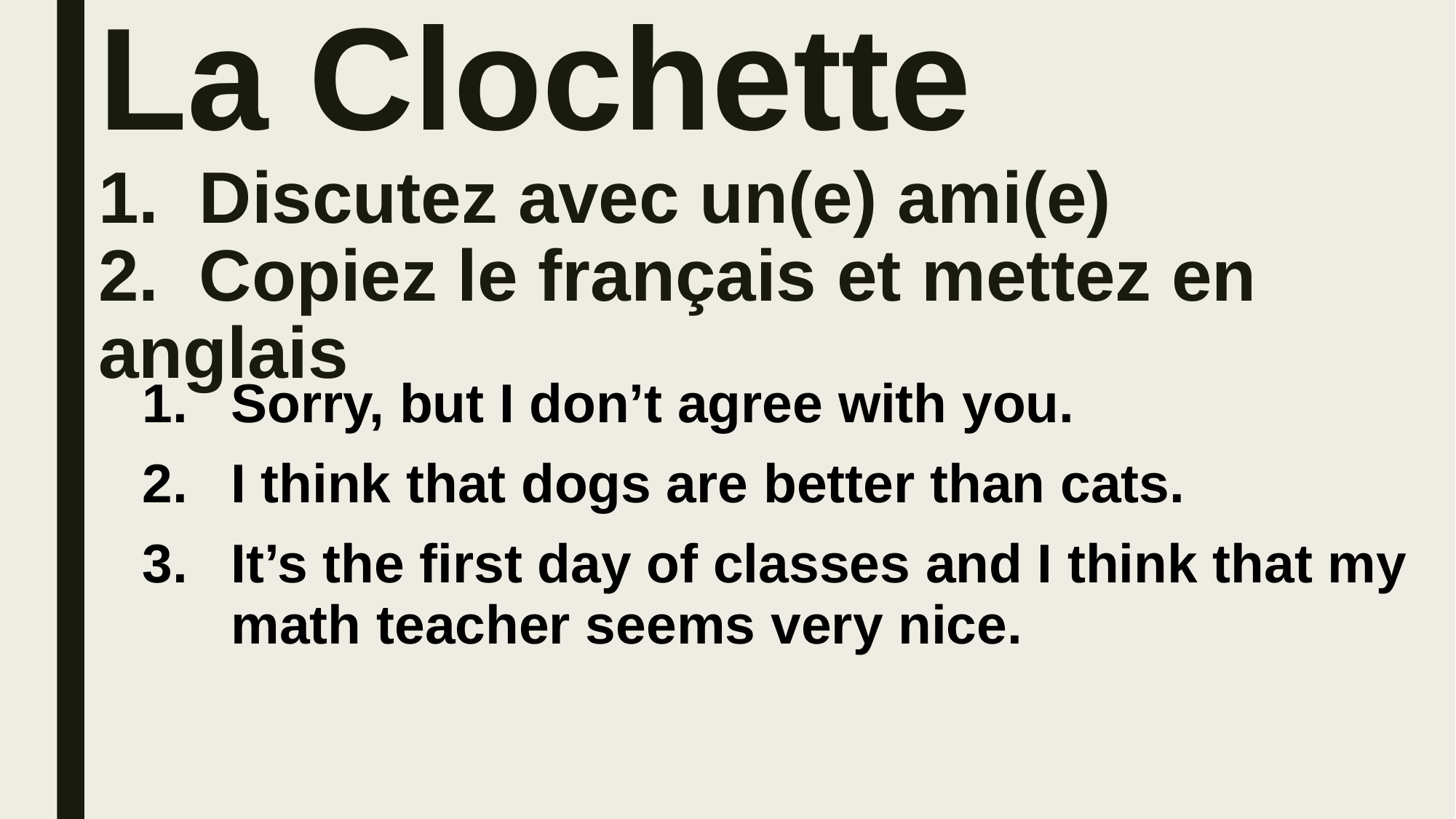

# La Clochette 1.  Discutez avec un(e) ami(e) 2.  Copiez le français et mettez en anglais
Sorry, but I don’t agree with you.
I think that dogs are better than cats.
It’s the first day of classes and I think that my math teacher seems very nice.